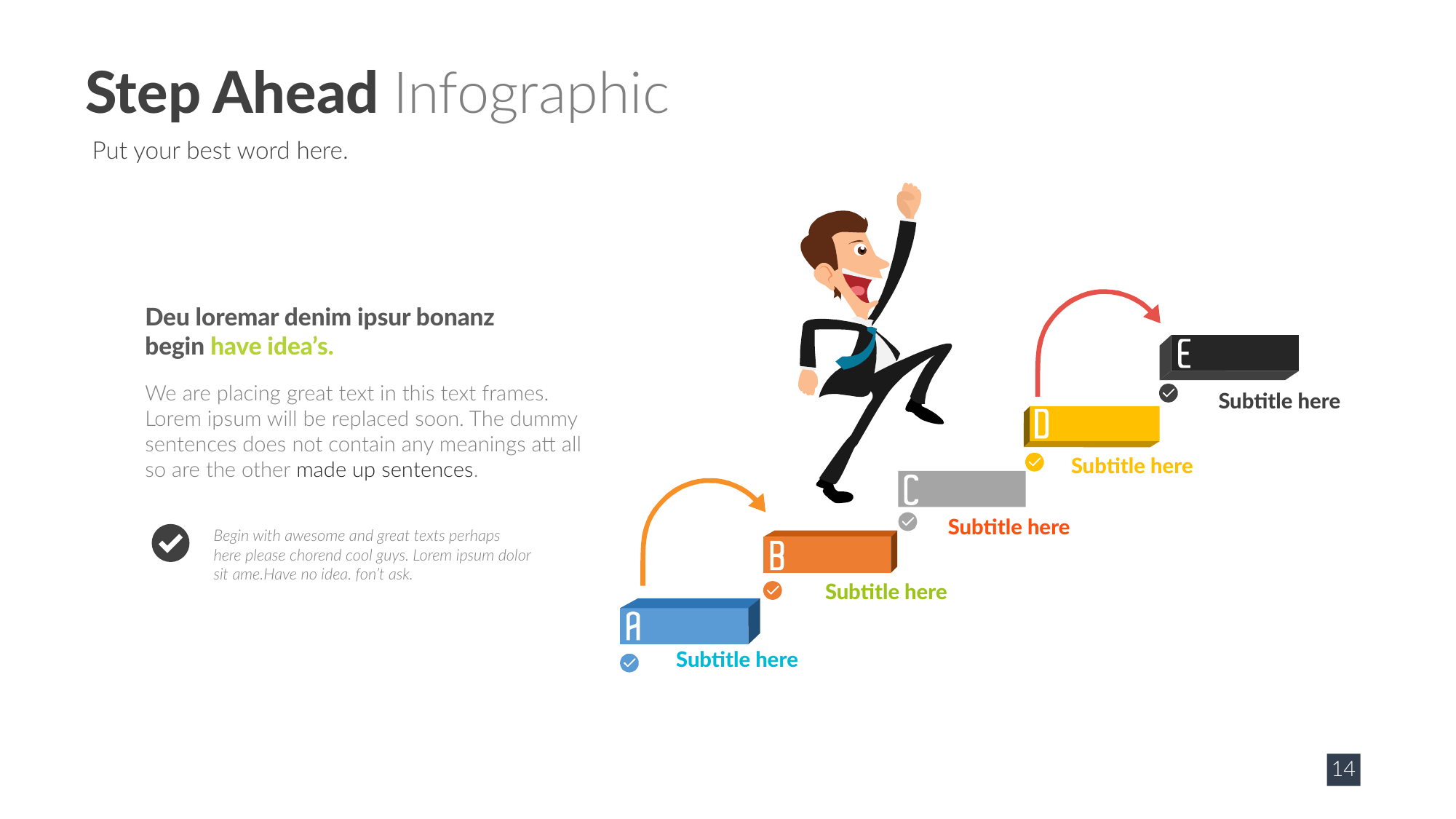

Step Ahead Infographic
Put your best word here.

Deu loremar denim ipsur bonanz begin have idea’s.
We are placing great text in this text frames. Lorem ipsum will be replaced soon. The dummy sentences does not contain any meanings att all so are the other made up sentences.
Subtitle here
Subtitle here
Subtitle here
Begin with awesome and great texts perhaps here please chorend cool guys. Lorem ipsum dolor sit ame.Have no idea. fon’t ask.

Subtitle here
Subtitle here
14